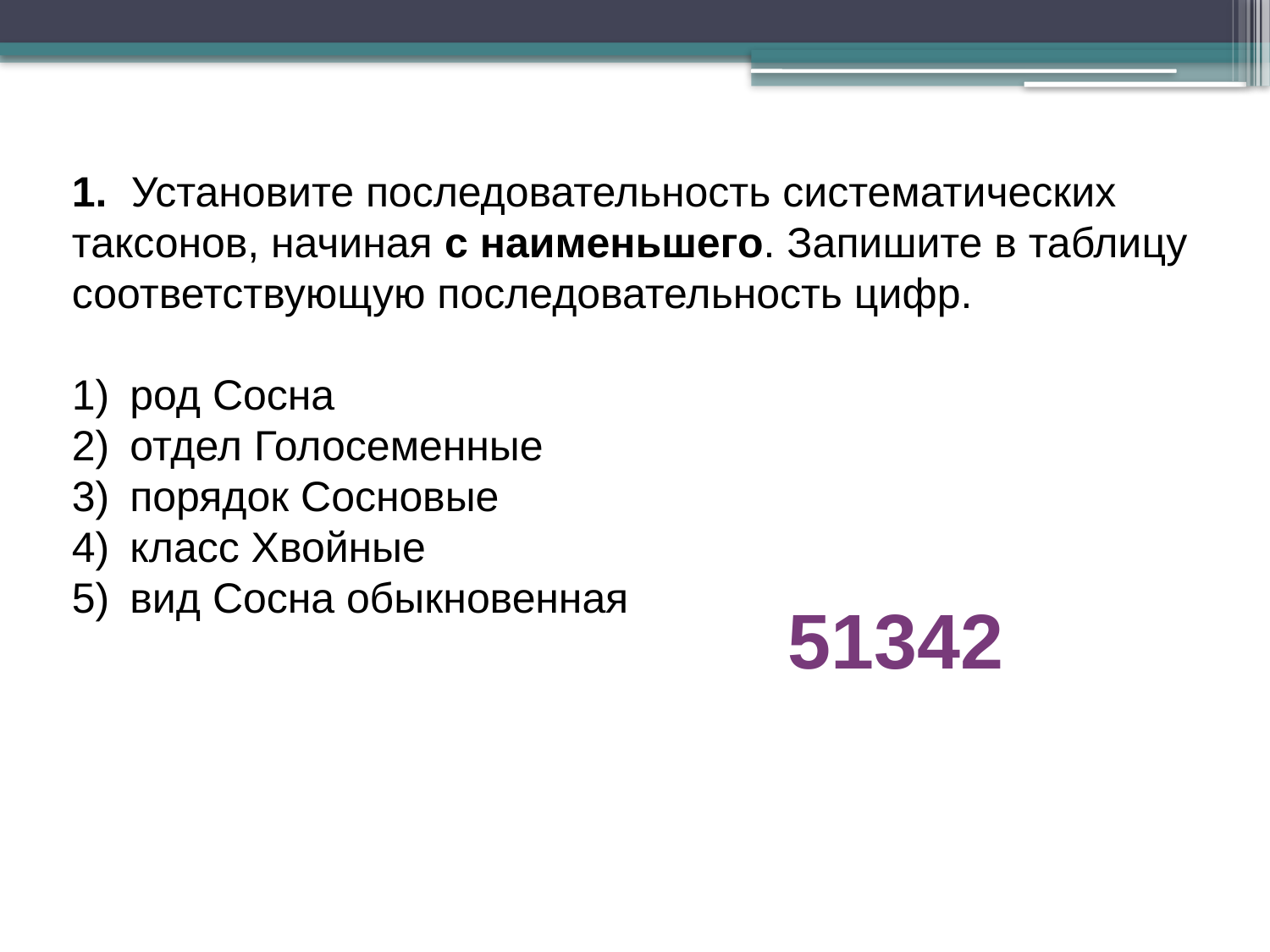

1.  Установите последовательность систематических таксонов, начиная с наименьшего. Запишите в таблицу соответствующую последовательность цифр.

1)  род Сосна
2)  отдел Голосеменные
3)  порядок Сосновые
4)  класс Хвойные
5)  вид Сосна обыкновенная
51342